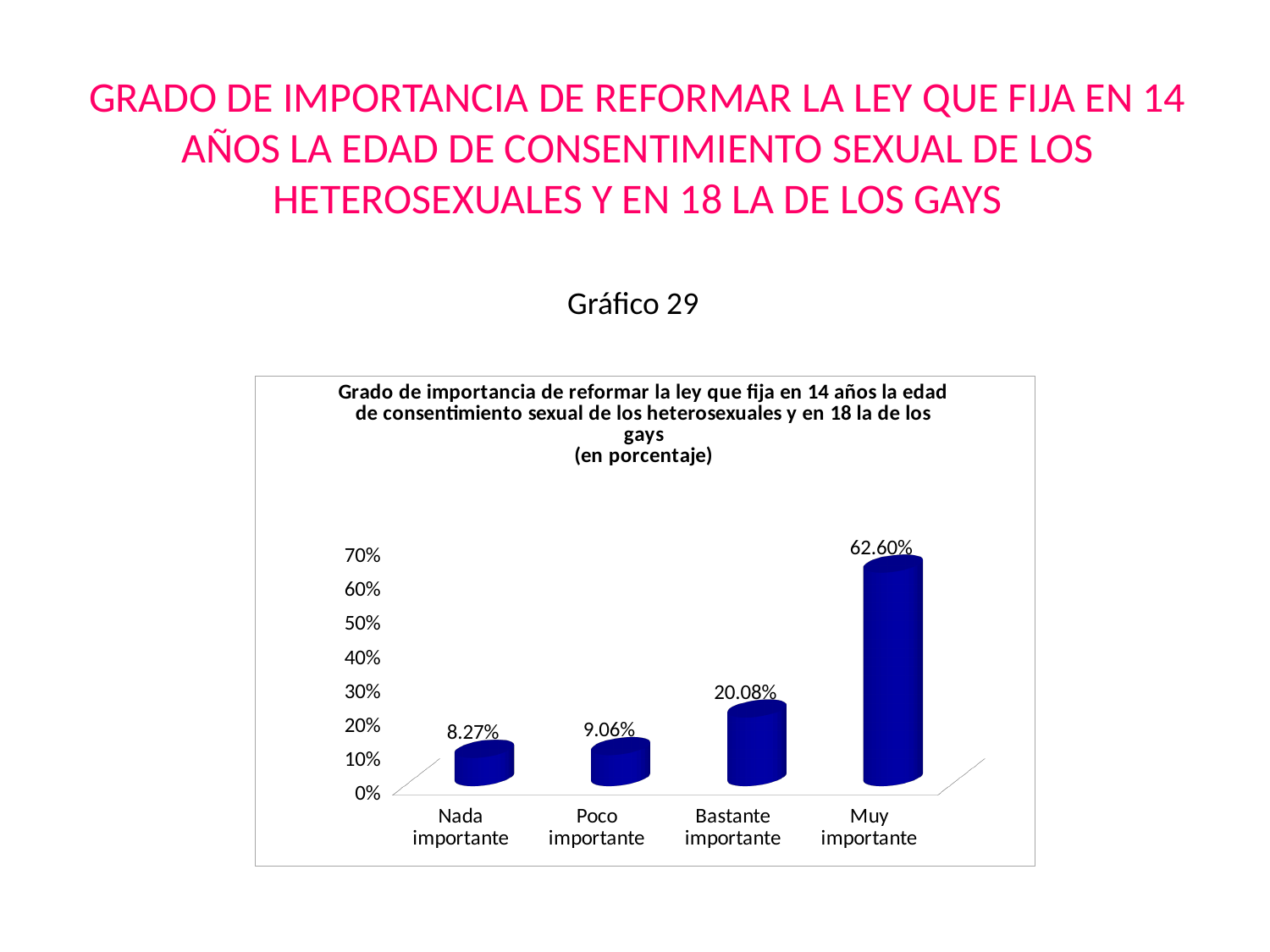

GRADO DE IMPORTANCIA DE REFORMAR LA LEY QUE FIJA EN 14 AÑOS LA EDAD DE CONSENTIMIENTO SEXUAL DE LOS HETEROSEXUALES Y EN 18 LA DE LOS GAYS
Gráfico 29

[unsupported chart]